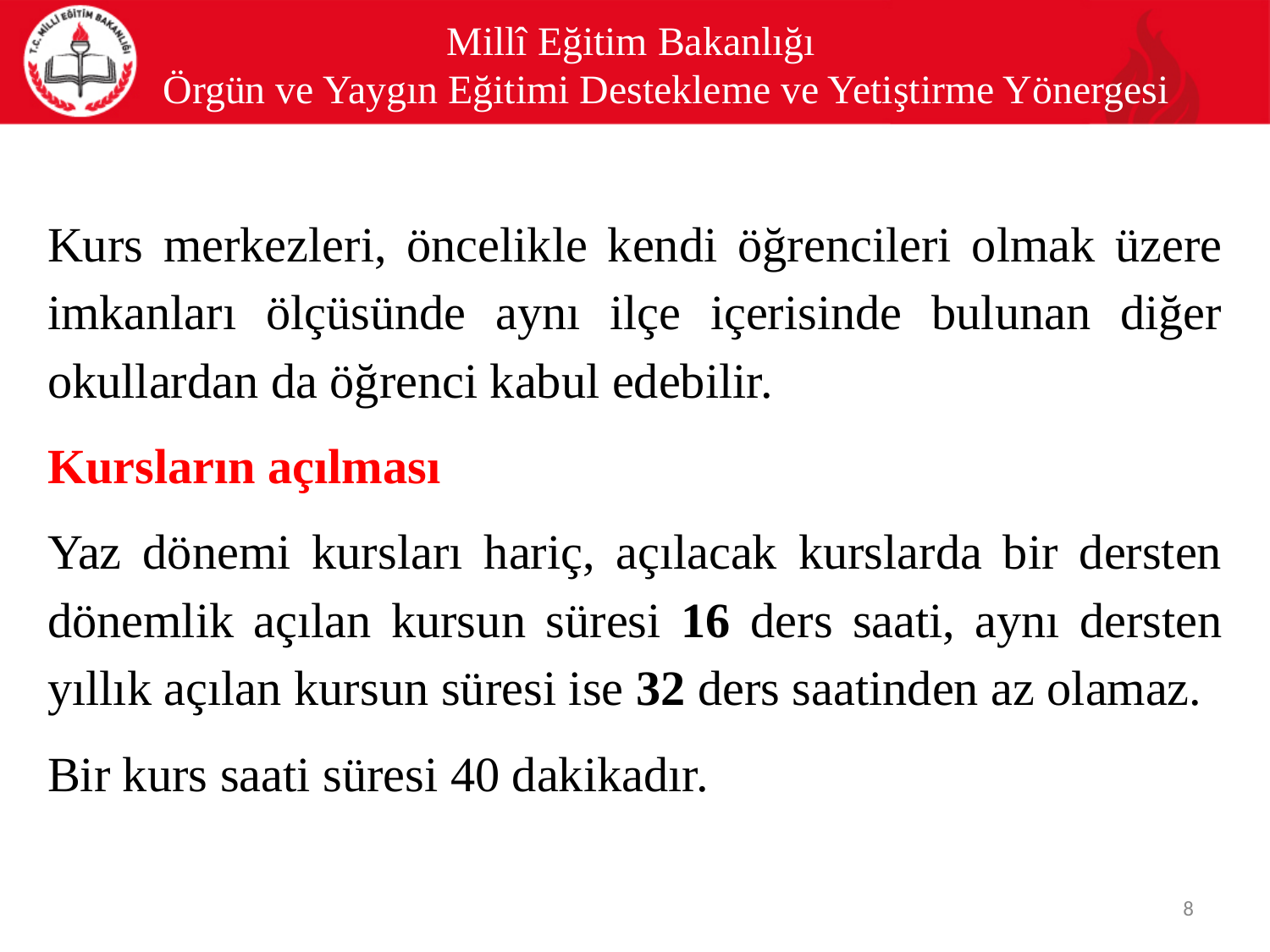

# Millî Eğitim Bakanlığı Örgün ve Yaygın Eğitimi Destekleme ve Yetiştirme Yönergesi

Kurs merkezleri, öncelikle kendi öğrencileri olmak üzere imkanları ölçüsünde aynı ilçe içerisinde bulunan diğer okullardan da öğrenci kabul edebilir.
Kursların açılması
Yaz dönemi kursları hariç, açılacak kurslarda bir dersten dönemlik açılan kursun süresi 16 ders saati, aynı dersten yıllık açılan kursun süresi ise 32 ders saatinden az olamaz.
Bir kurs saati süresi 40 dakikadır.

8